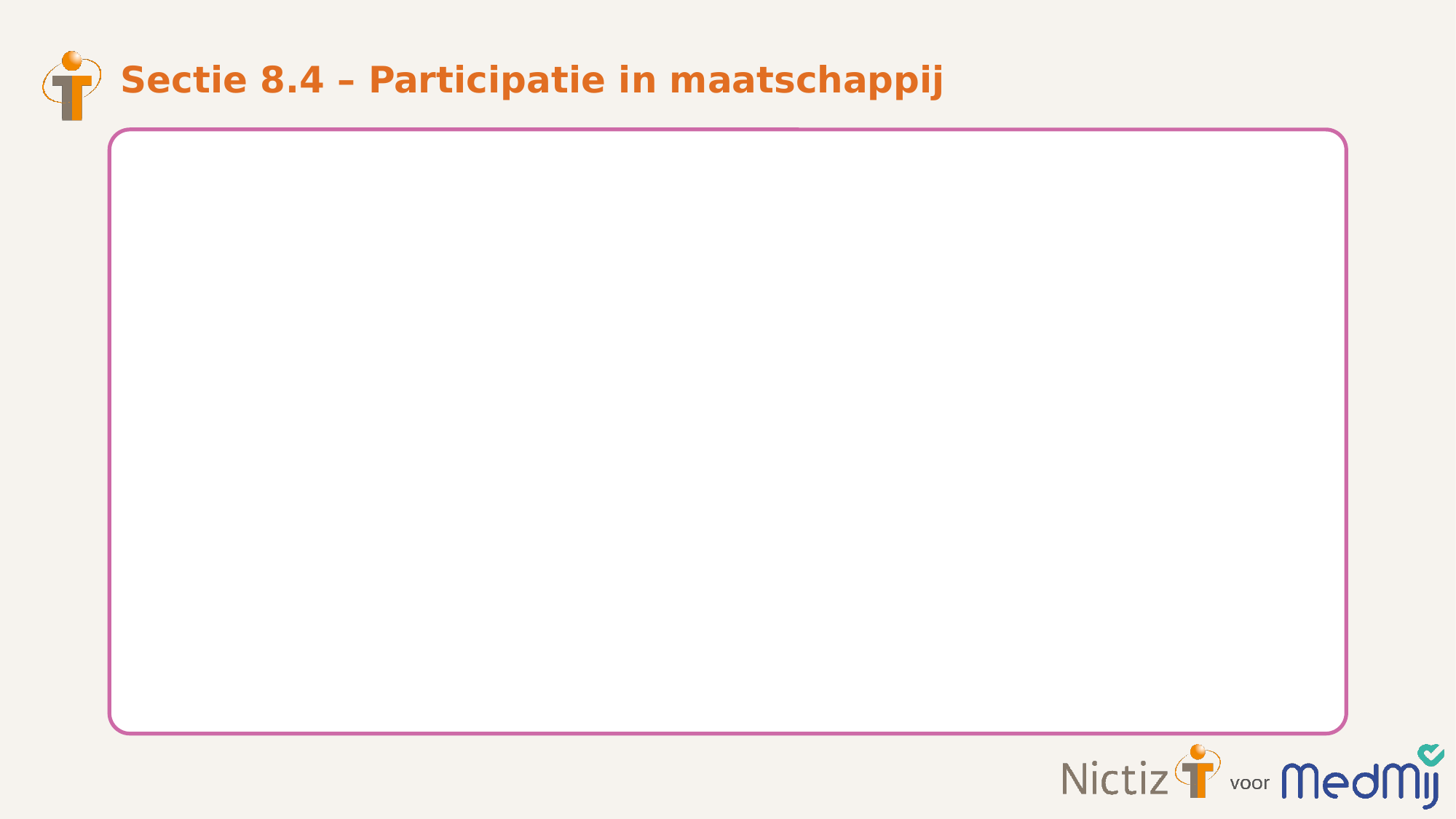

# Sectie 8.4 – Participatie in maatschappij